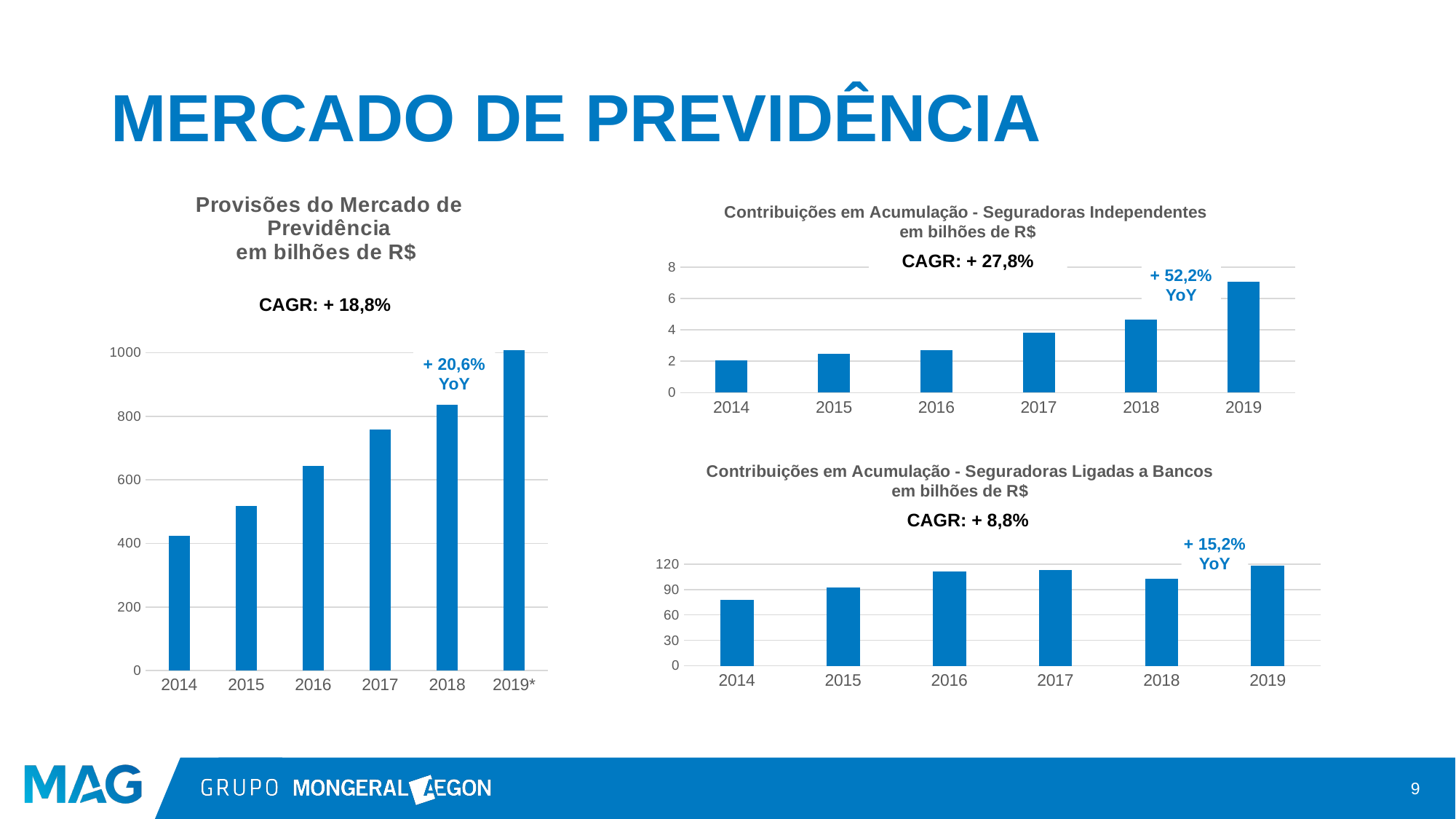

# MERCADO DE PREVIDÊNCIA

### Chart: Provisões do Mercado de Previdência
em bilhões de R$

| Category | Provisões Técnicas Acumulação |
|---|---|
| 2014 | 423.3 |
| 2015 | 518.9 |
| 2016 | 643.2 |
| 2017 | 758.2 |
| 2018 | 835.9 |
| 2019* | 1007.23756997425 |
CAGR: + 18,8%
+ 20,6%
YoY

### Chart: Contribuições em Acumulação - Seguradoras Independentes em bilhões de R$

| Category | Independente |
|---|---|
| 2014 | 2.07 |
| 2015 | 2.49 |
| 2016 | 2.7 |
| 2017 | 3.8 |
| 2018 | 4.64 |
| 2019 | 7.06 |
CAGR: + 27,8%
+ 52,2%
YoY

### Chart: Contribuições em Acumulação - Seguradoras Ligadas a Bancos
em bilhões de R$

| Category | Ligado a Banco |
|---|---|
| 2014 | 77.7 |
| 2015 | 92.65 |
| 2016 | 111.2 |
| 2017 | 113.05 |
| 2018 | 102.81 |
| 2019 | 118.42 |
CAGR: + 8,8%
+ 15,2%
YoY
9